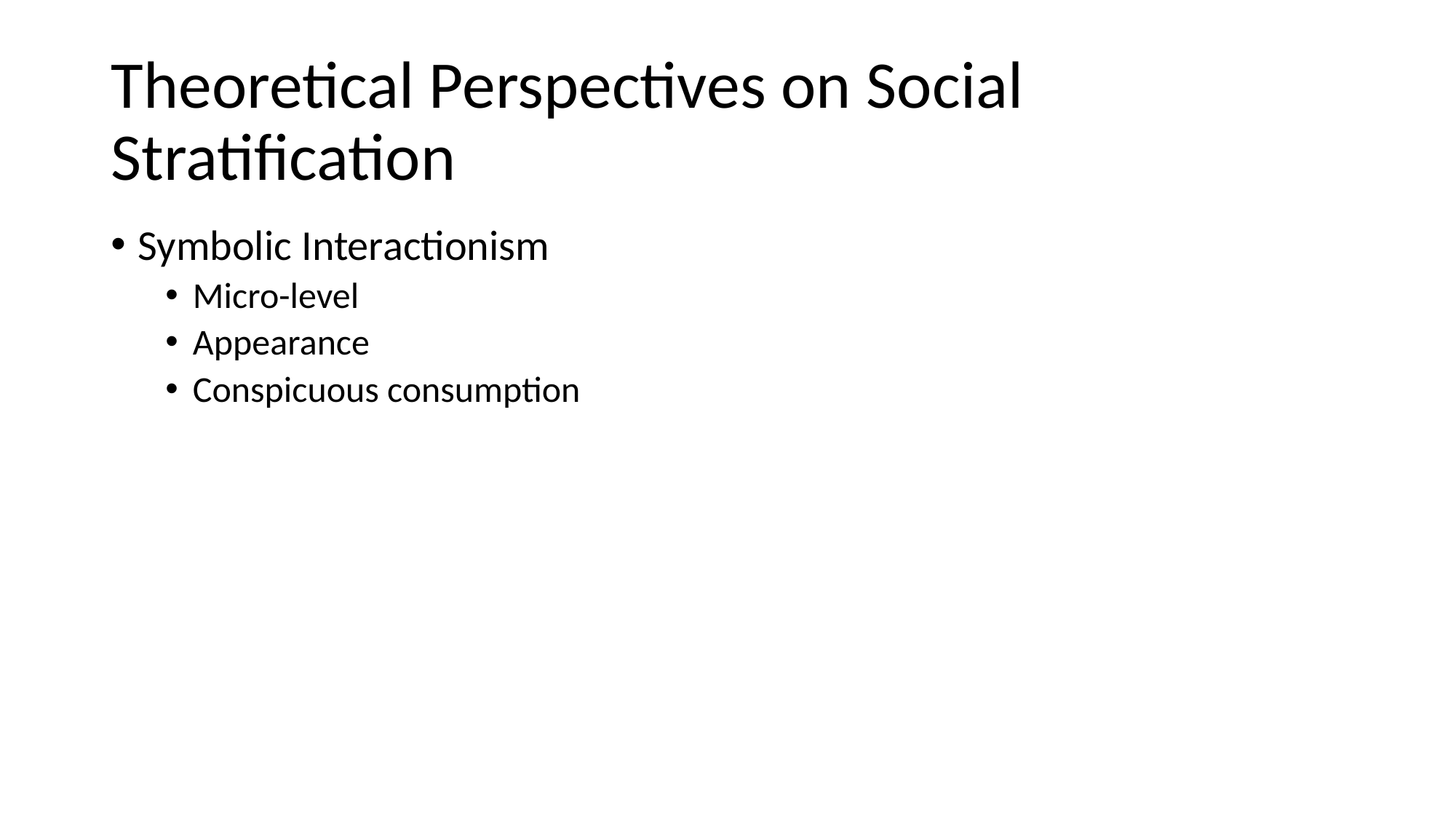

# Theoretical Perspectives on Social Stratification
Symbolic Interactionism
Micro-level
Appearance
Conspicuous consumption